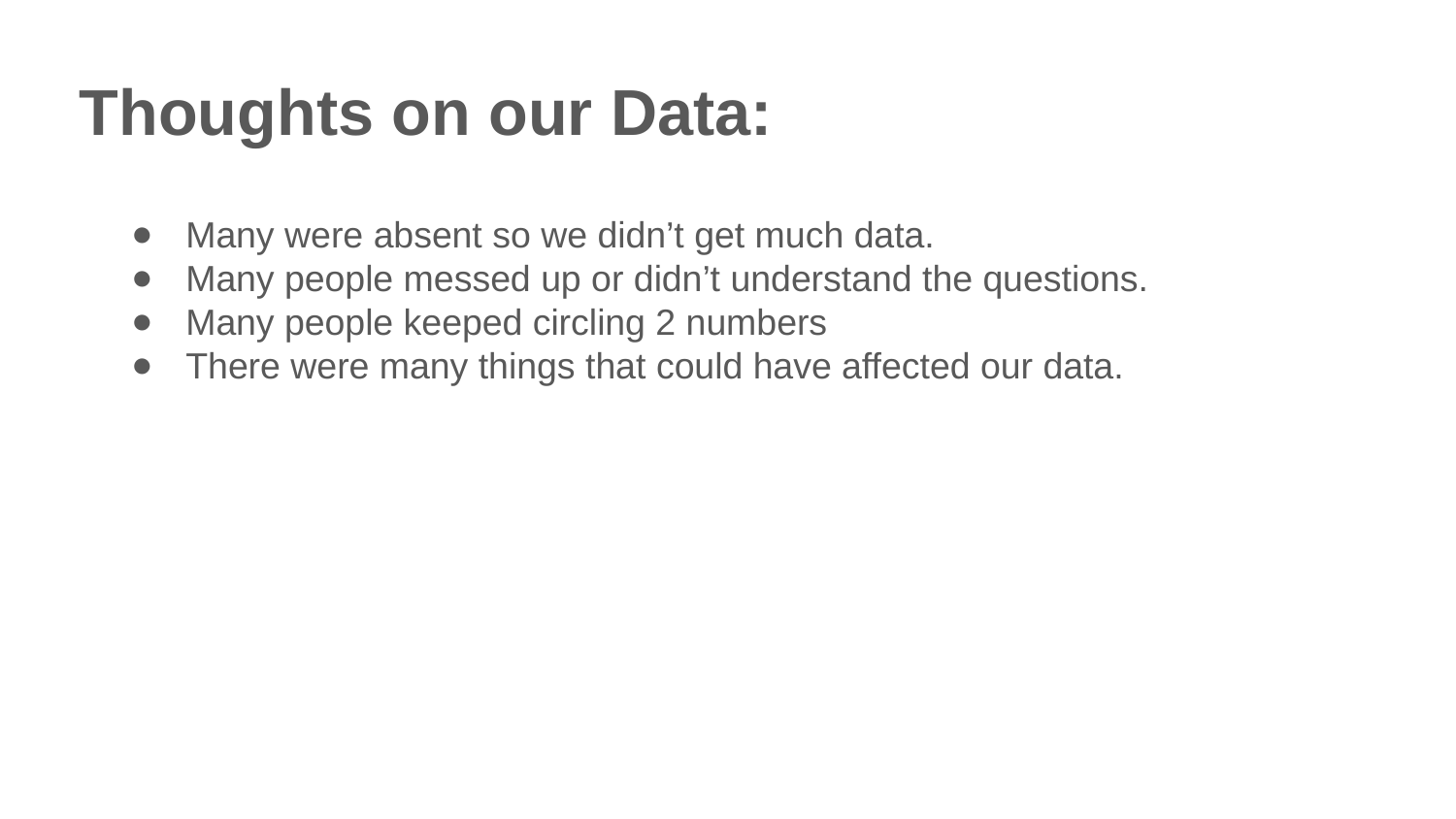

Thoughts on our Data:
Many were absent so we didn’t get much data.
Many people messed up or didn’t understand the questions.
Many people keeped circling 2 numbers
There were many things that could have affected our data.